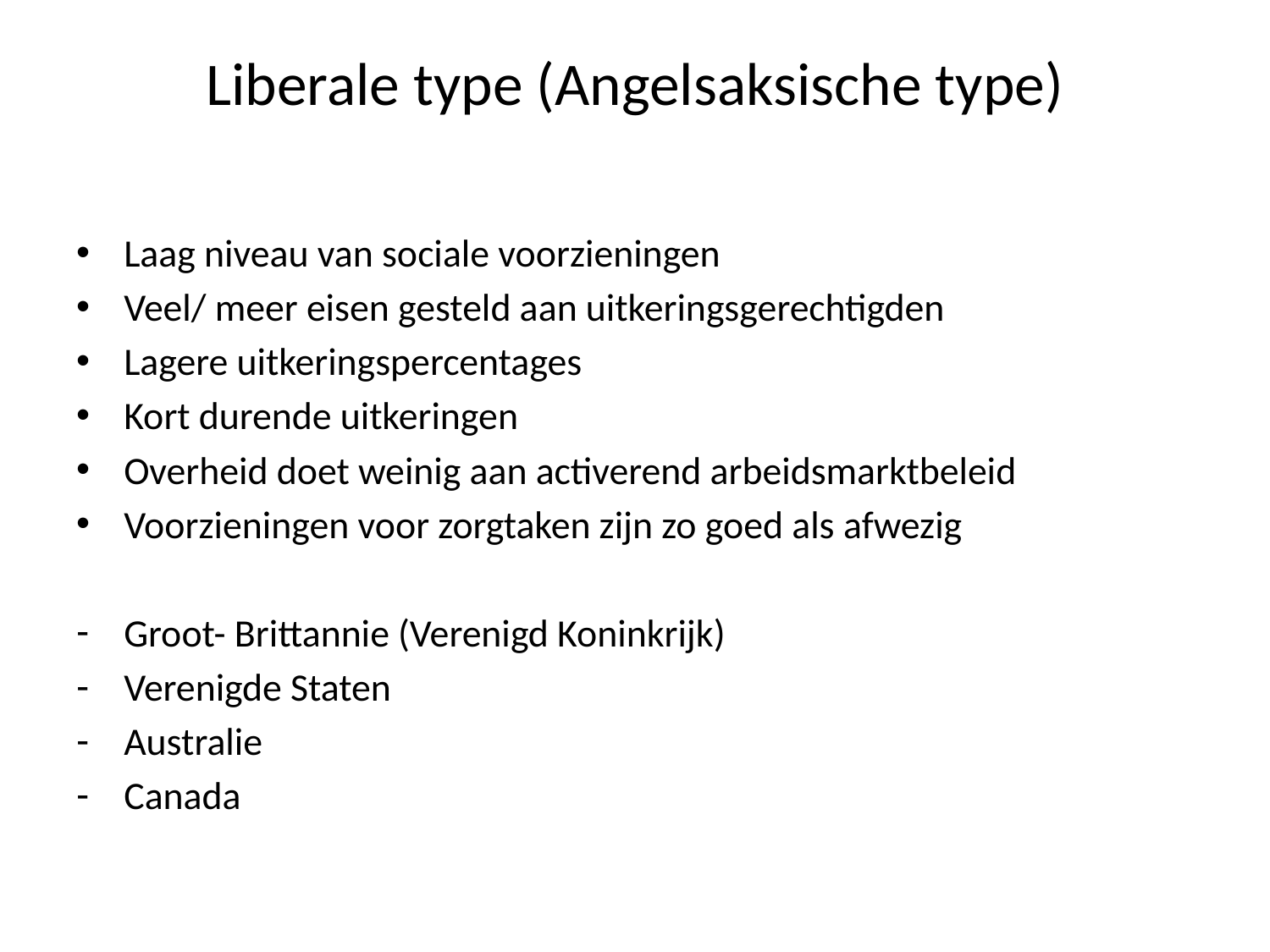

# Liberale type (Angelsaksische type)
Laag niveau van sociale voorzieningen
Veel/ meer eisen gesteld aan uitkeringsgerechtigden
Lagere uitkeringspercentages
Kort durende uitkeringen
Overheid doet weinig aan activerend arbeidsmarktbeleid
Voorzieningen voor zorgtaken zijn zo goed als afwezig

Groot- Brittannie (Verenigd Koninkrijk)
Verenigde Staten
Australie
Canada